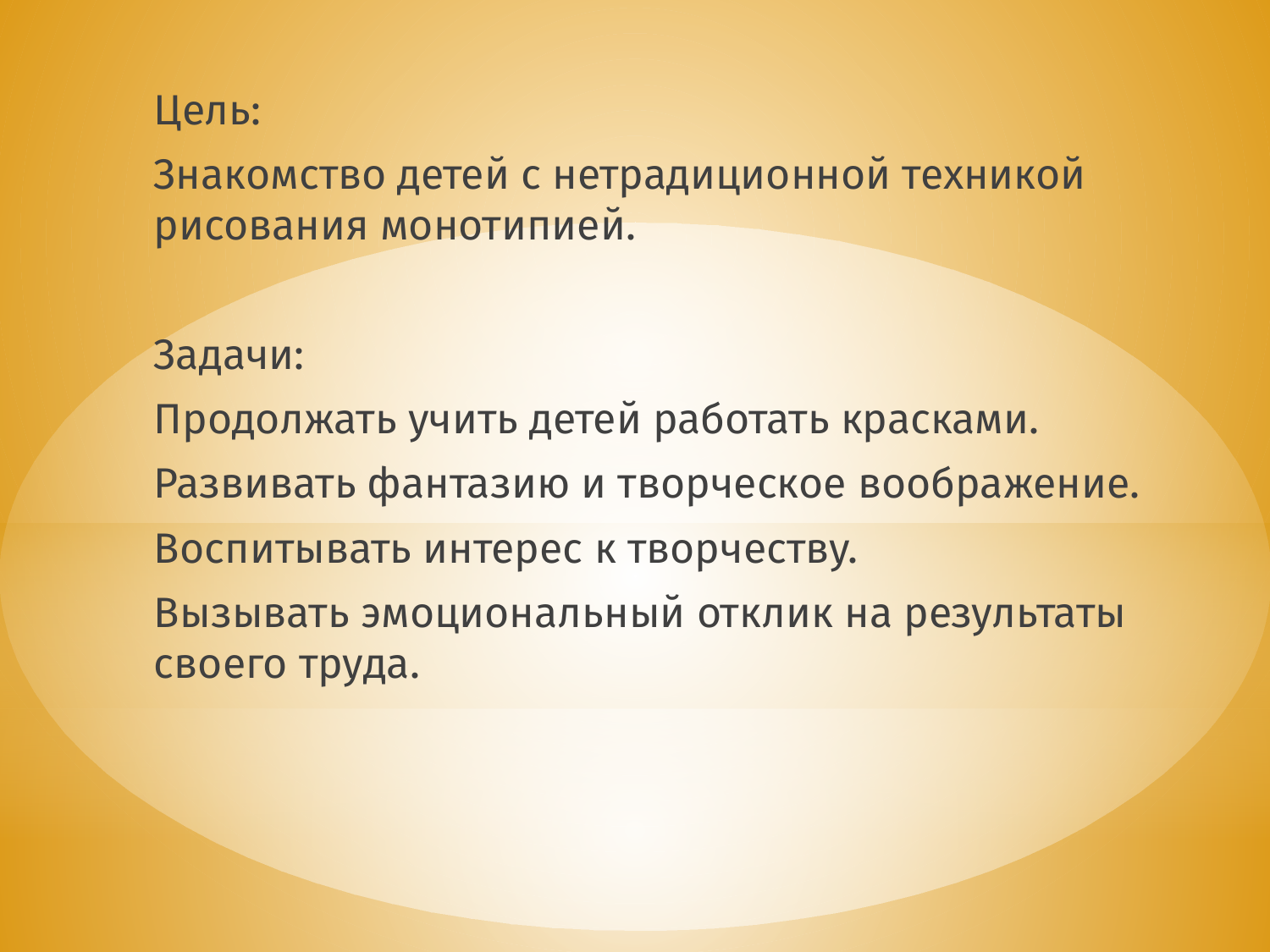

Цель:
Знакомство детей с нетрадиционной техникой рисования монотипией.

Задачи:
Продолжать учить детей работать красками.
Развивать фантазию и творческое воображение.
Воспитывать интерес к творчеству.
Вызывать эмоциональный отклик на результаты своего труда.